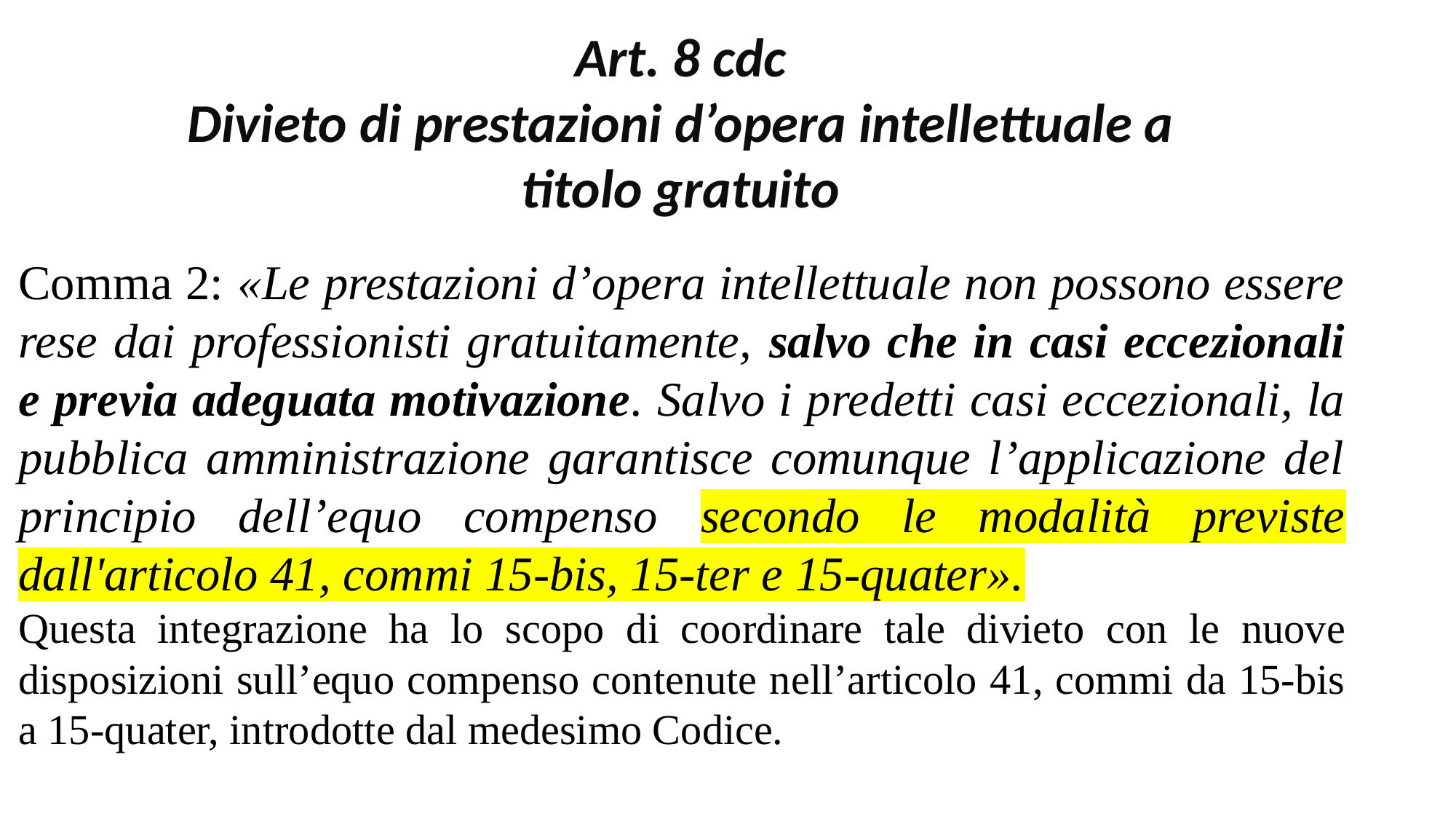

Art. 8 cdc
Divieto di prestazioni d’opera intellettuale a titolo gratuito

Comma 2: «Le prestazioni d’opera intellettuale non possono essere rese dai professionisti gratuitamente, salvo che in casi eccezionali e previa adeguata motivazione. Salvo i predetti casi eccezionali, la pubblica amministrazione garantisce comunque l’applicazione del principio dell’equo compenso secondo le modalità previste dall'articolo 41, commi 15-bis, 15-ter e 15-quater».
Questa integrazione ha lo scopo di coordinare tale divieto con le nuove disposizioni sull’equo compenso contenute nell’articolo 41, commi da 15-bis a 15-quater, introdotte dal medesimo Codice.